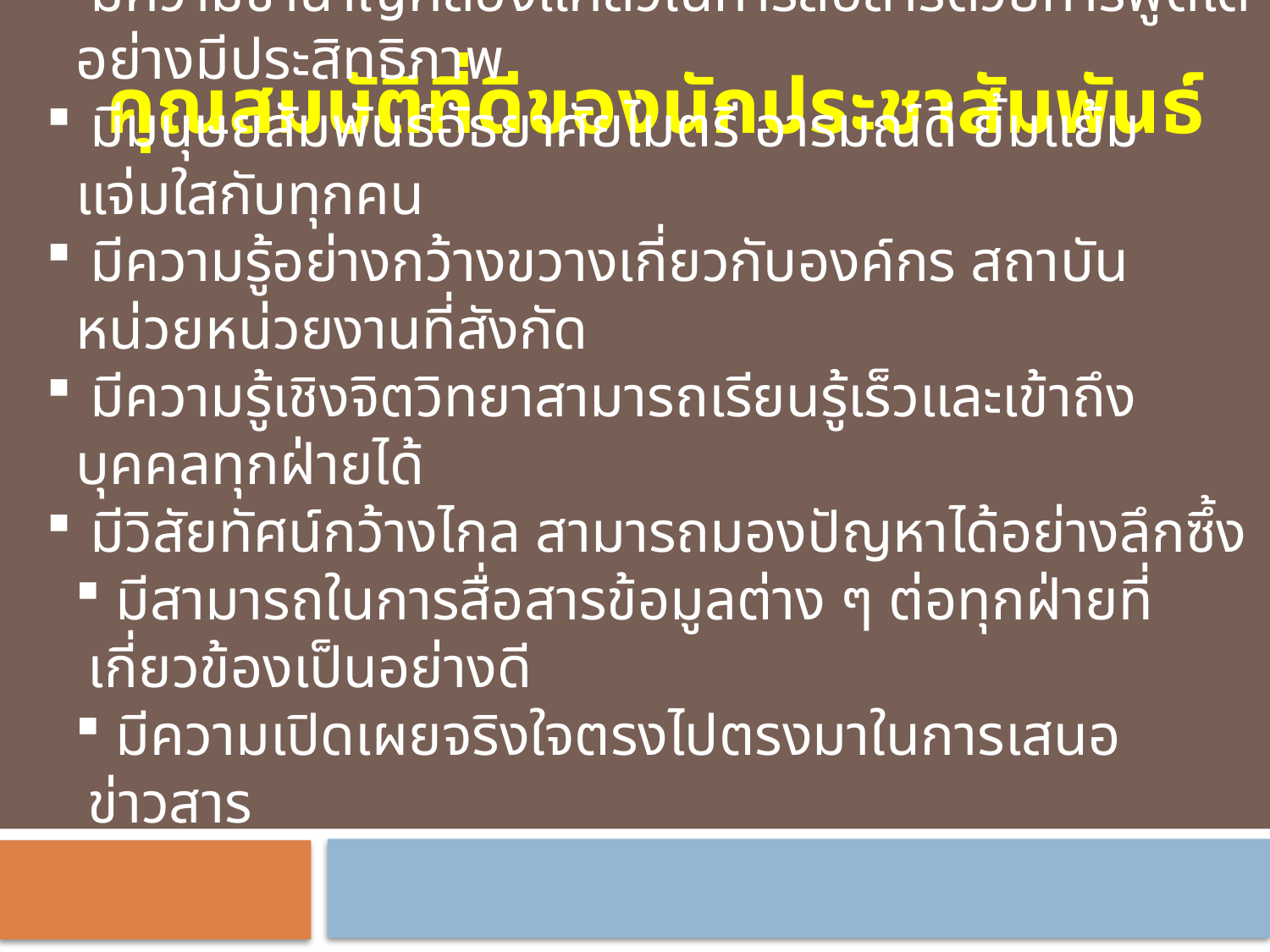

คุณสมบัติที่ดีของนักประชาสัมพันธ์
 มีความชำนาญคล่องแคล่วในการสื่อสารด้วยการพูดได้ อย่างมีประสิทธิภาพ
 มีมนุษยสัมพันธ์อัธยาศัยไมตรี อารมณ์ดี ยิ้มแย้มแจ่มใสกับทุกคน
 มีความรู้อย่างกว้างขวางเกี่ยวกับองค์กร สถาบัน หน่วยหน่วยงานที่สังกัด
 มีความรู้เชิงจิตวิทยาสามารถเรียนรู้เร็วและเข้าถึงบุคคลทุกฝ่ายได้
 มีวิสัยทัศน์กว้างไกล สามารถมองปัญหาได้อย่างลึกซึ้ง
 มีสามารถในการสื่อสารข้อมูลต่าง ๆ ต่อทุกฝ่ายที่เกี่ยวข้องเป็นอย่างดี
 มีความเปิดเผยจริงใจตรงไปตรงมาในการเสนอข่าวสาร